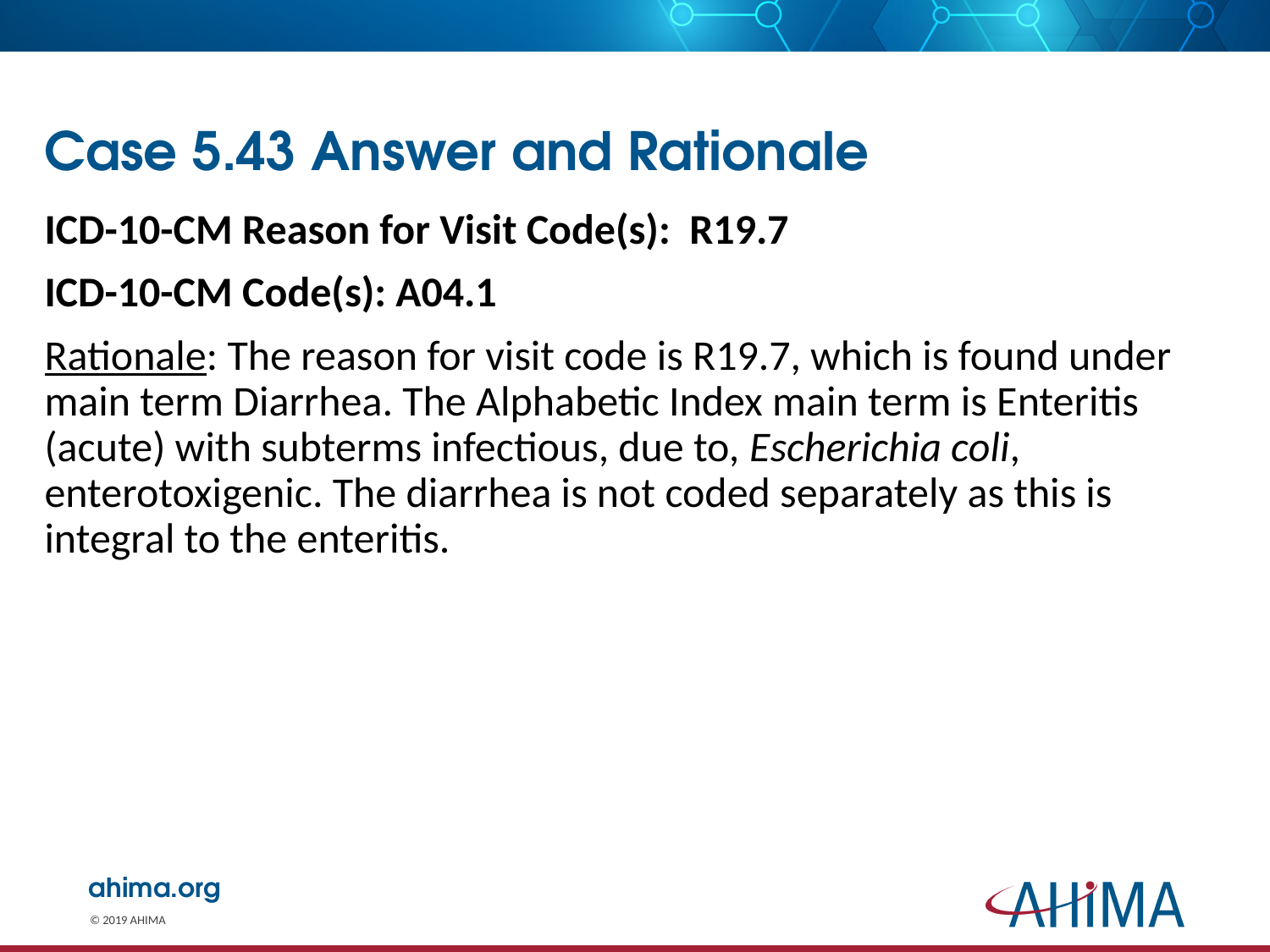

# Case 5.43 Answer and Rationale
ICD-10-CM Reason for Visit Code(s):  R19.7
ICD-10-CM Code(s): A04.1
Rationale: The reason for visit code is R19.7, which is found under main term Diarrhea. The Alphabetic Index main term is Enteritis (acute) with subterms infectious, due to, Escherichia coli, enterotoxigenic. The diarrhea is not coded separately as this is integral to the enteritis.